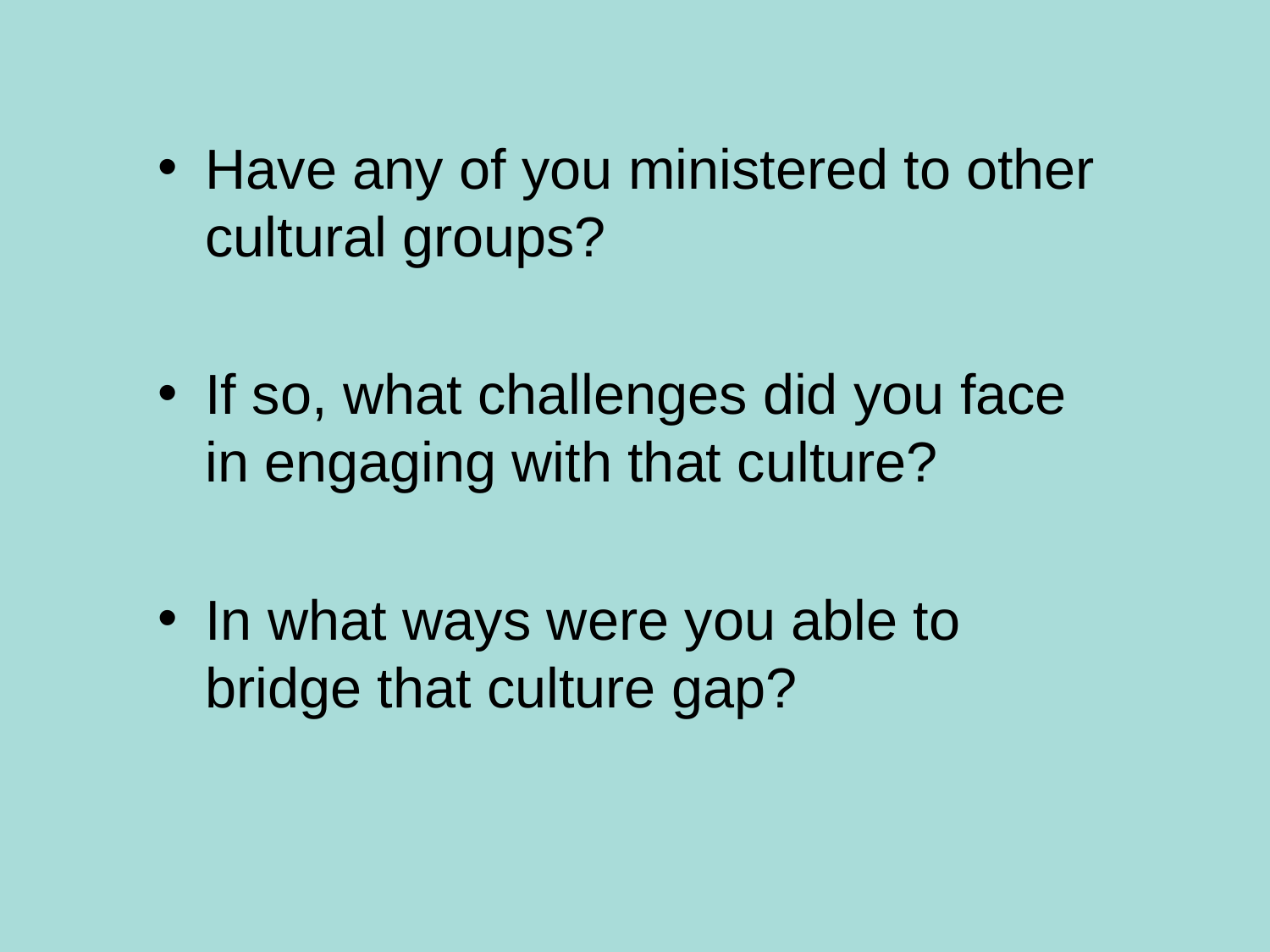

Have any of you ministered to other cultural groups?

If so, what challenges did you face in engaging with that culture?

In what ways were you able to bridge that culture gap?